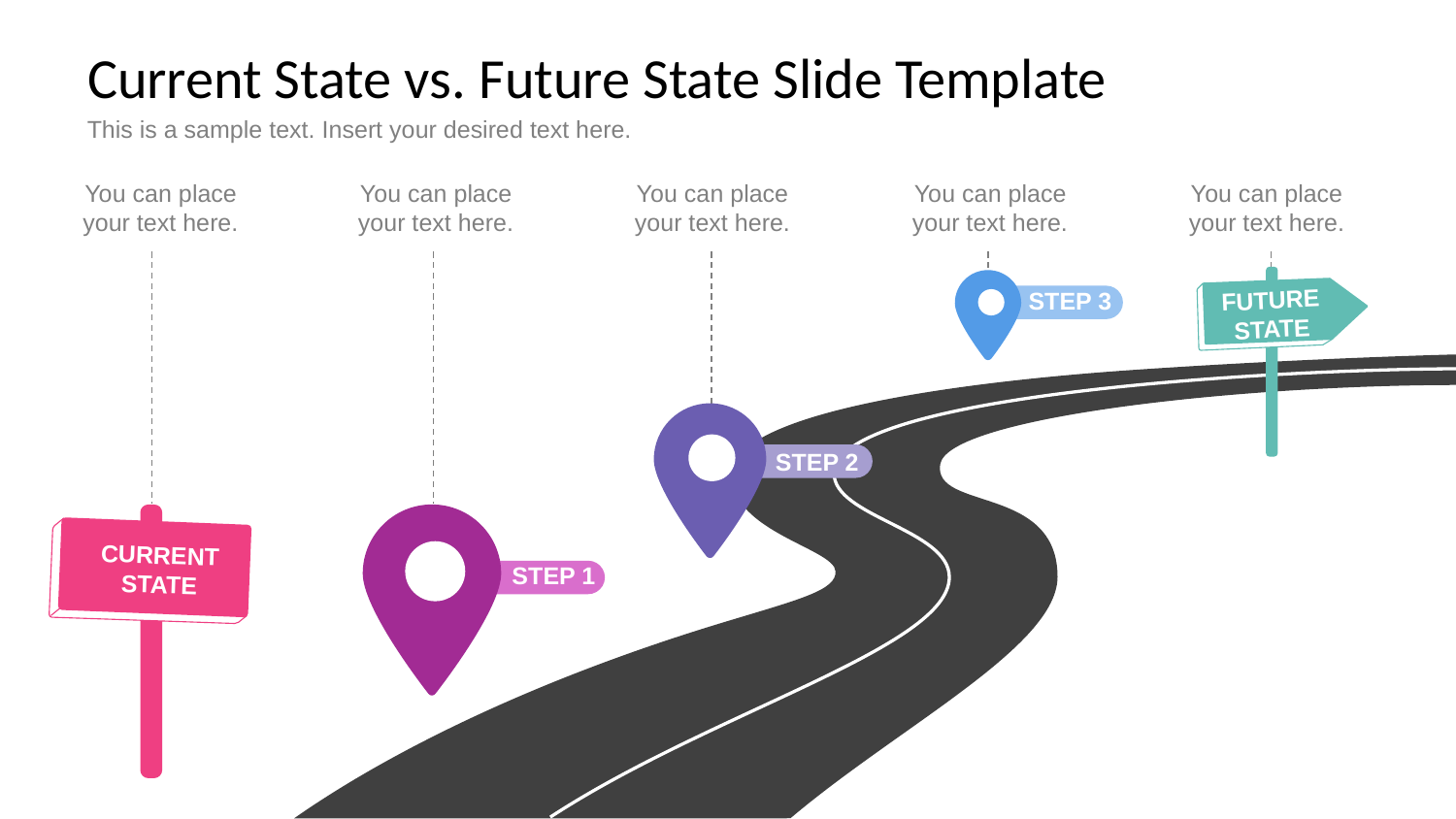

# Current State vs. Future State Slide Template
This is a sample text. Insert your desired text here.
You can place your text here.
You can place your text here.
You can place your text here.
You can place your text here.
You can place your text here.

FUTURE STATE

STEP 3

STEP 2

CURRENT STATE

STEP 1